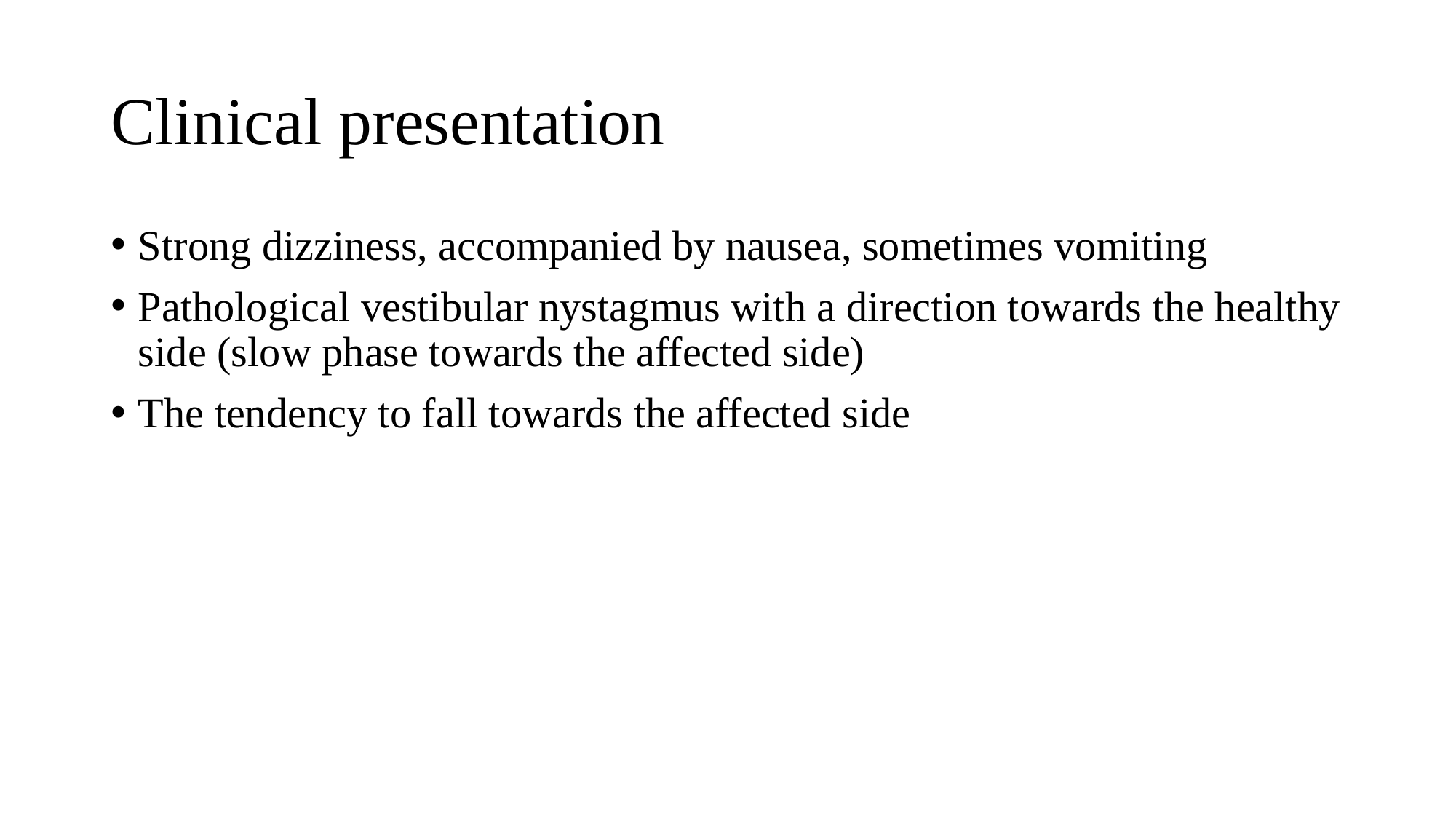

# Clinical presentation
Strong dizziness, accompanied by nausea, sometimes vomiting
Pathological vestibular nystagmus with a direction towards the healthy side (slow phase towards the affected side)
The tendency to fall towards the affected side